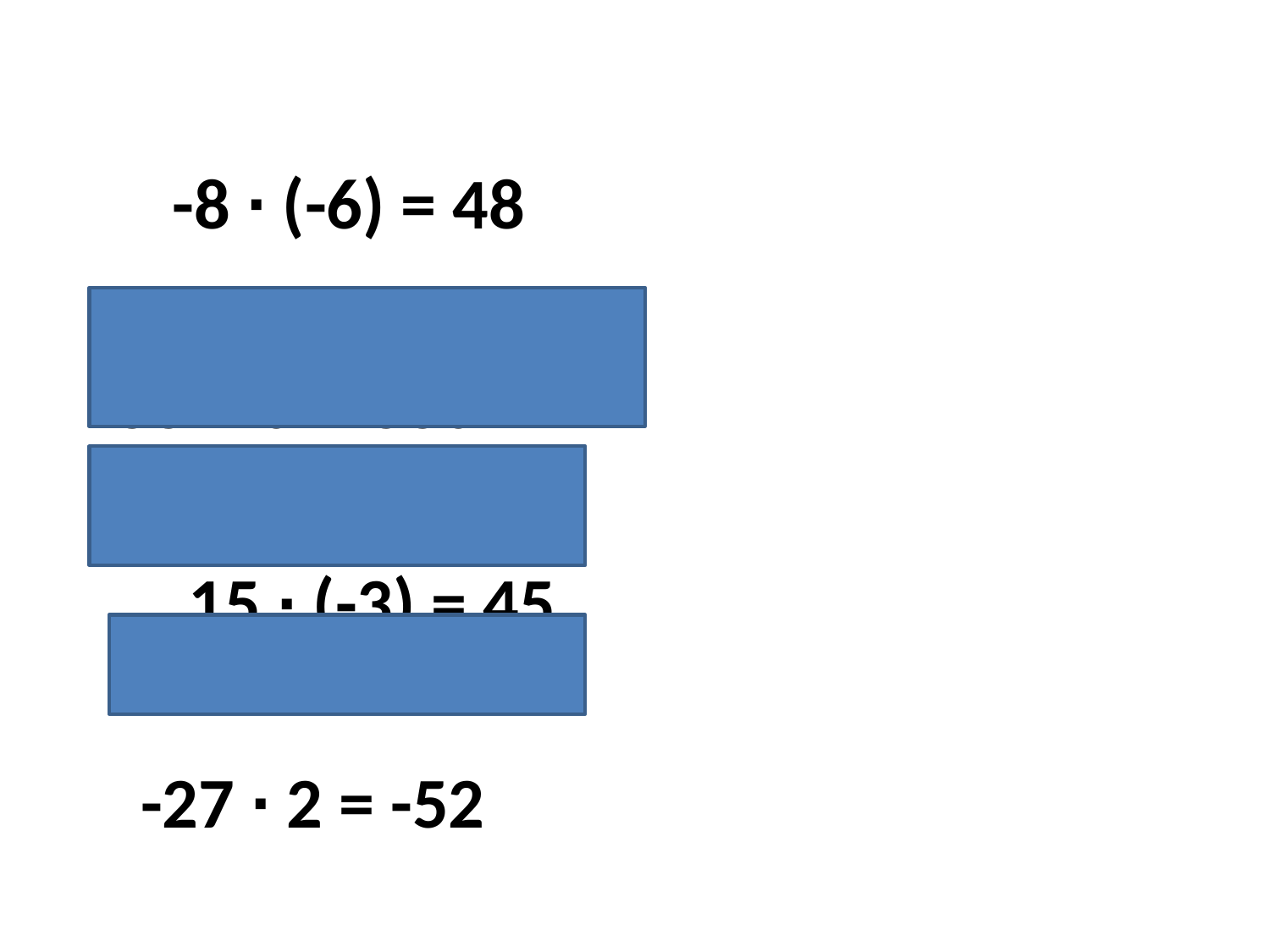

-8 ∙ (-6) = 48

 -33∙ 10 =-330

       15 ∙ (-3) = 45

    -27 ∙ 2 = -52